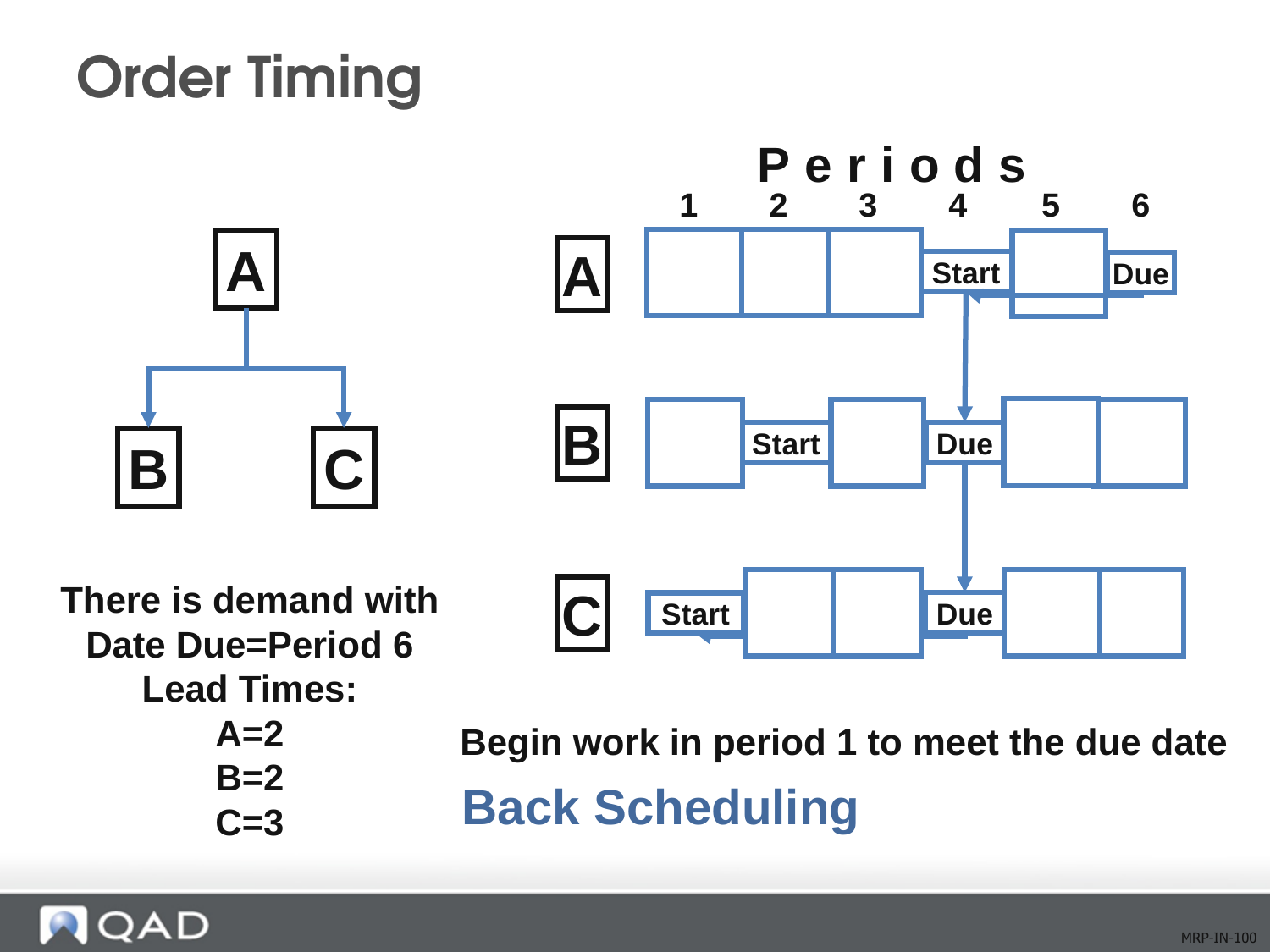

# Order Timing
P e r i o d s
1
2
3
4
5
6
A

A
Start
Due

B
Start
Due
B
C

There is demand with
Date Due=Period 6
Lead Times:
A=2
B=2
C=3
C
Due
Start
Begin work in period 1 to meet the due date
Back Scheduling
MRP-IN-100